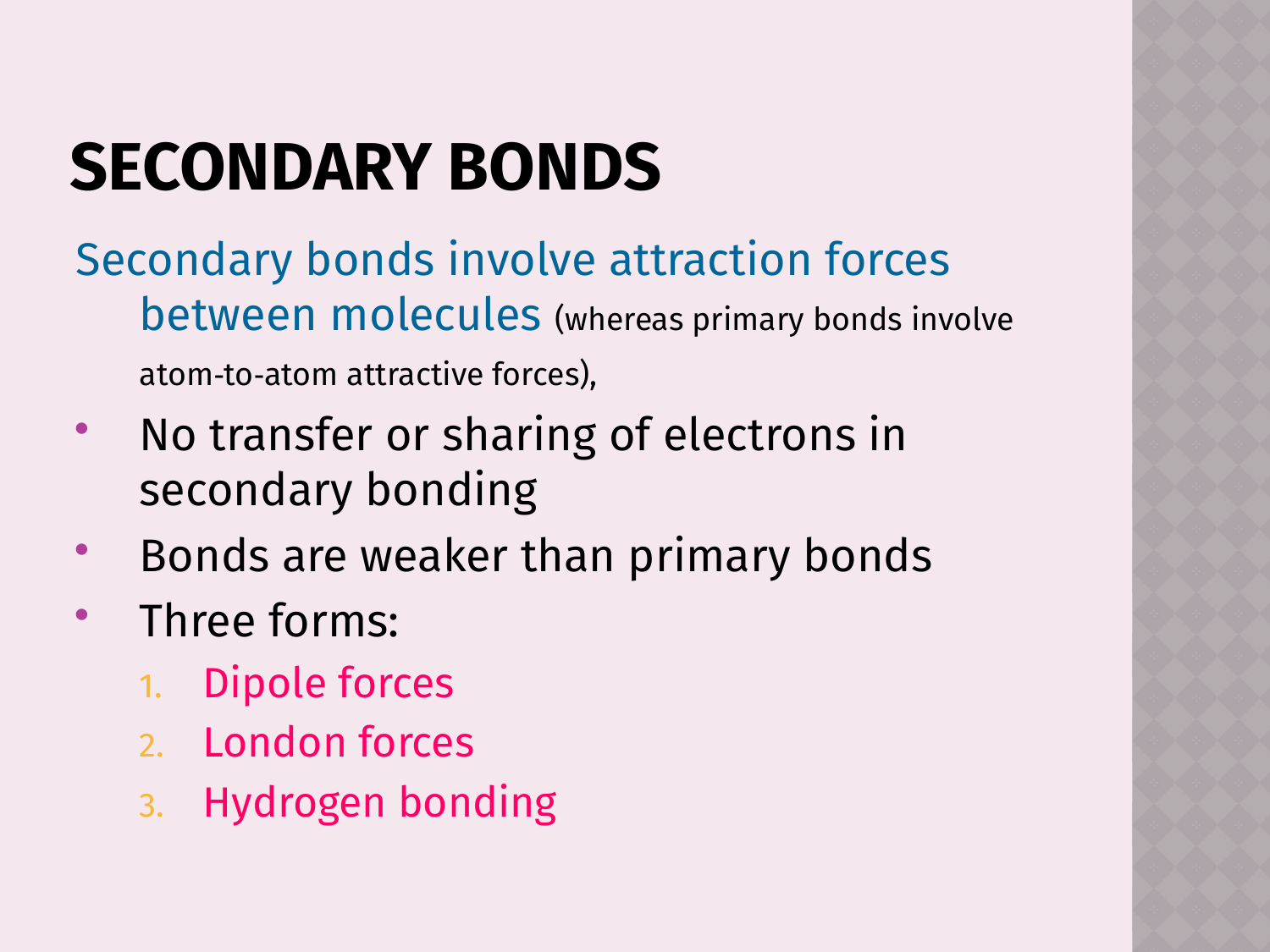

# Secondary Bonds
Secondary bonds involve attraction forces between molecules (whereas primary bonds involve atom‑to‑atom attractive forces),
No transfer or sharing of electrons in secondary bonding
Bonds are weaker than primary bonds
Three forms:
Dipole forces
London forces
Hydrogen bonding